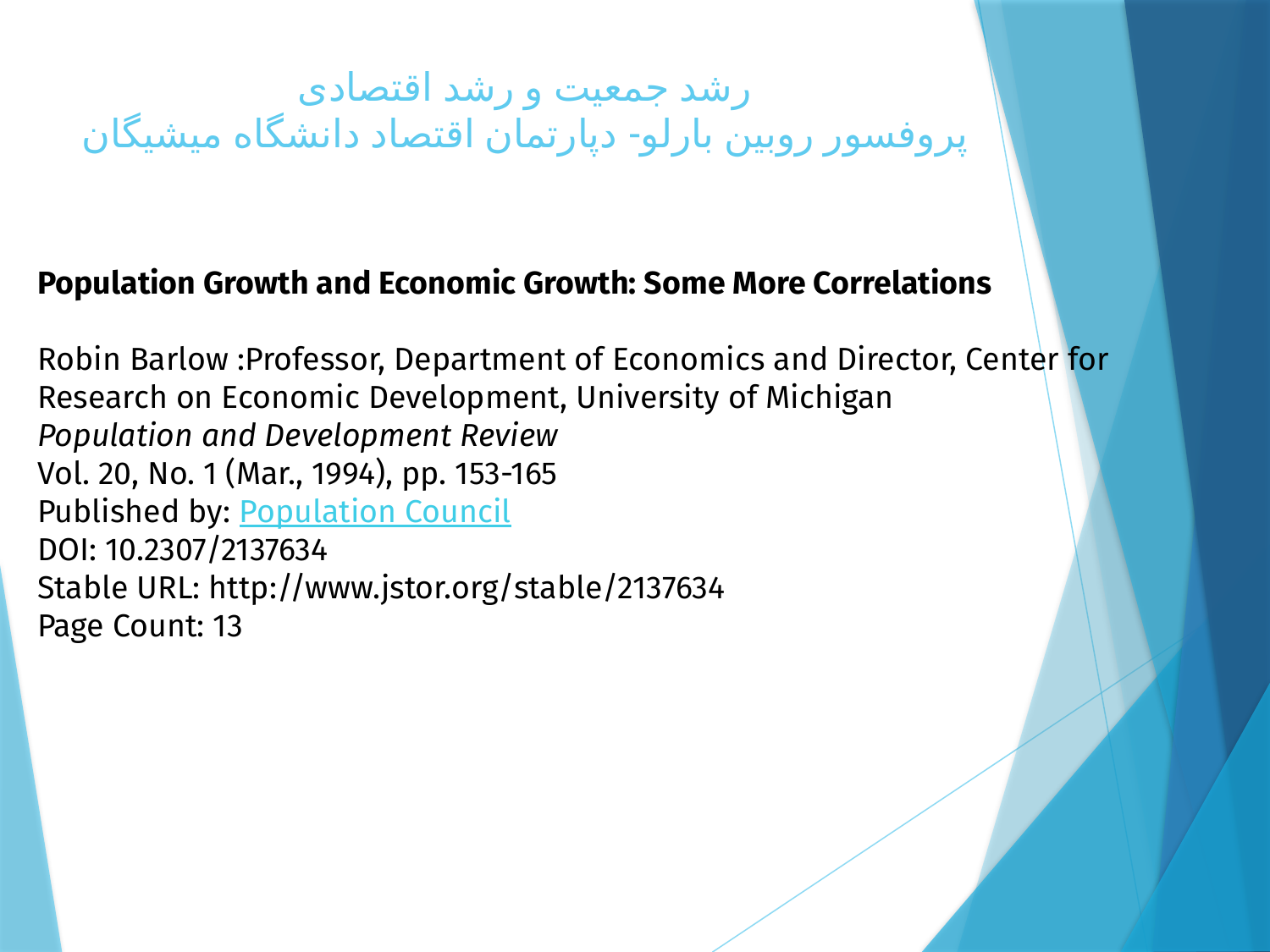

# رشد جمعیت و رشد اقتصادی پروفسور روبین بارلو- دپارتمان اقتصاد دانشگاه میشیگان
Population Growth and Economic Growth: Some More Correlations

Robin Barlow :Professor, Department of Economics and Director, Center for
Research on Economic Development, University of Michigan
Population and Development Review
Vol. 20, No. 1 (Mar., 1994), pp. 153-165
Published by: Population Council
DOI: 10.2307/2137634
Stable URL: http://www.jstor.org/stable/2137634
Page Count: 13